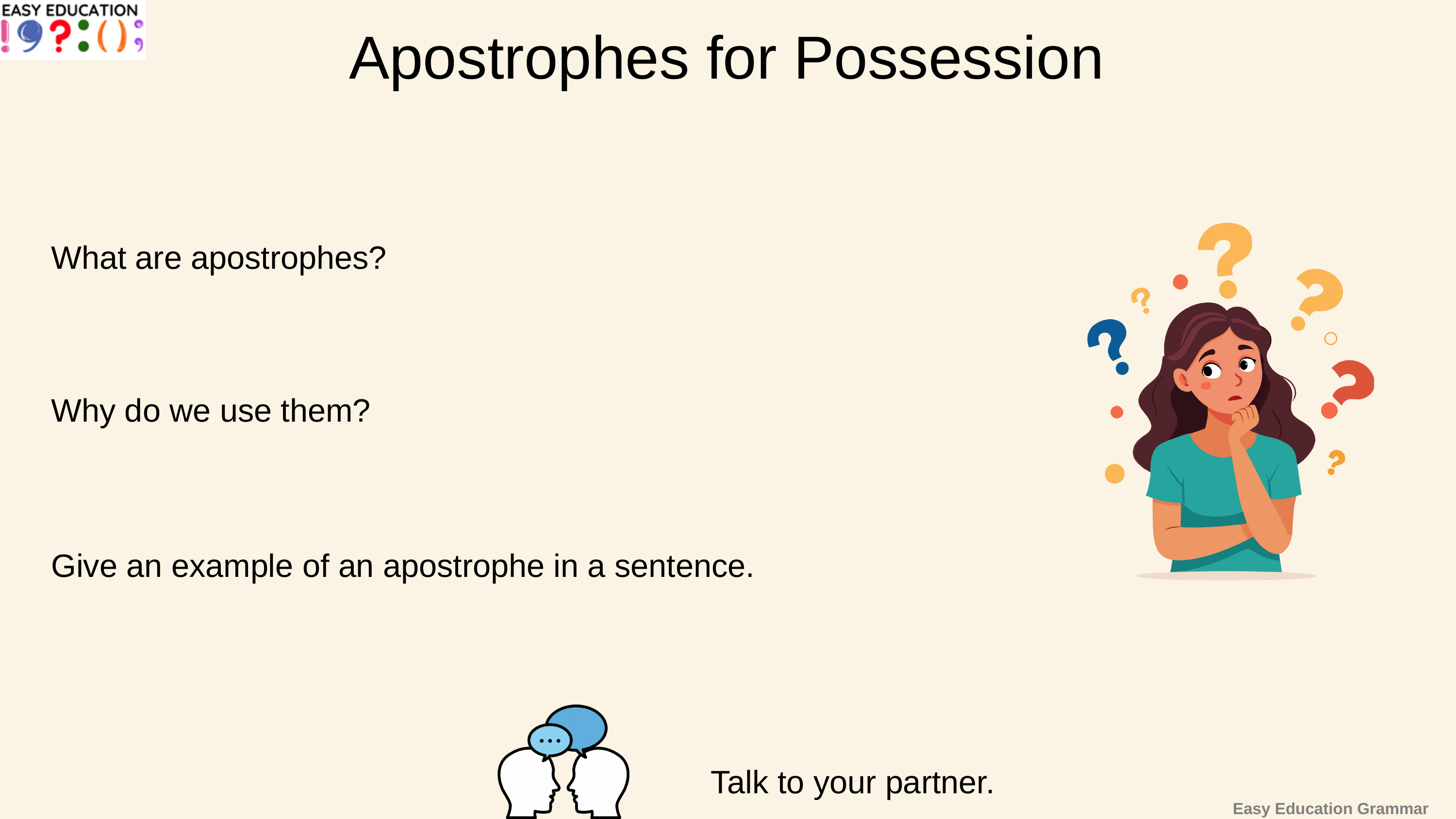

Apostrophes for Possession

What are apostrophes?
Why do we use them?
Give an example of an apostrophe in a sentence.

Talk to your partner.